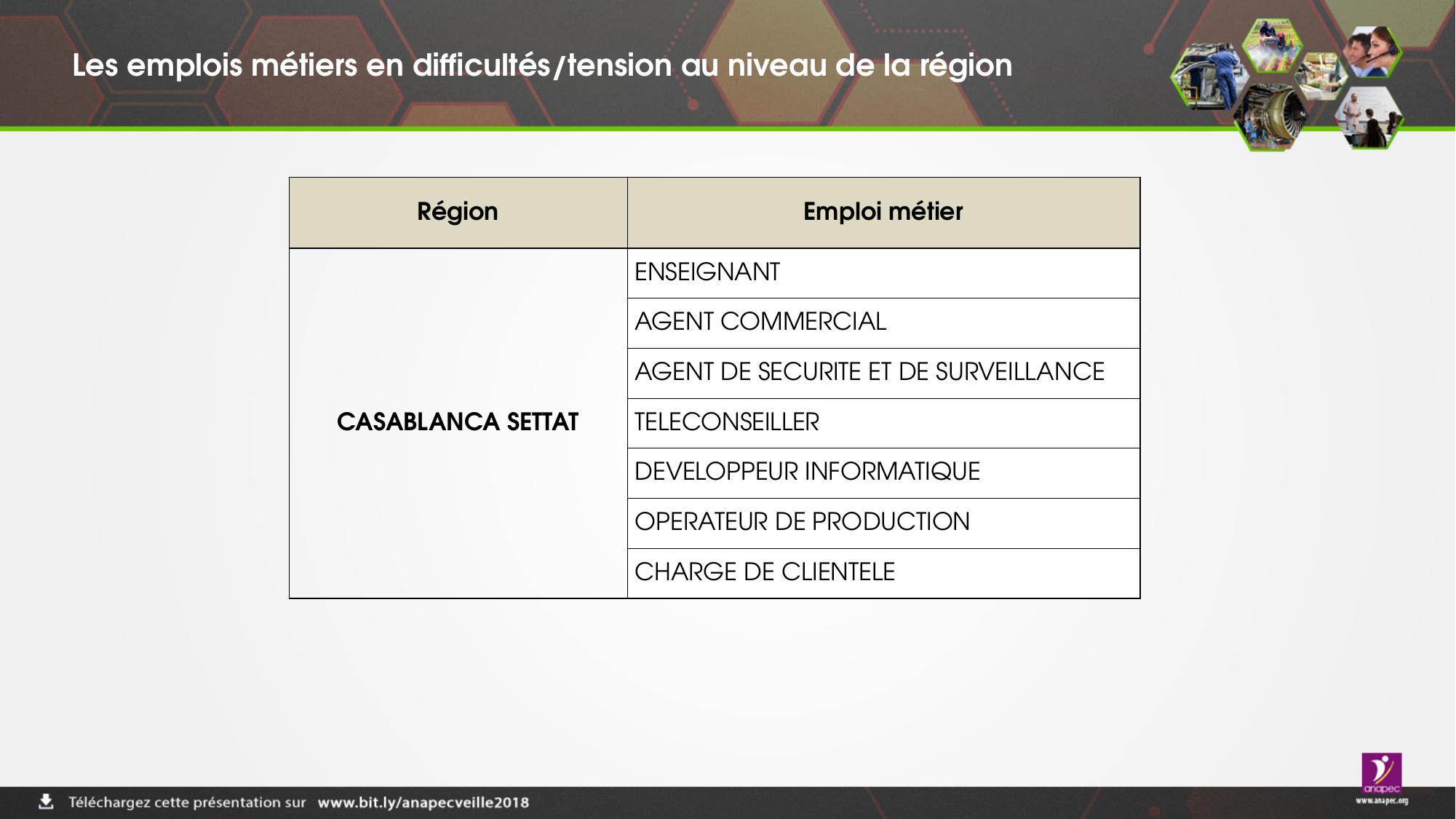

Les emplois métiers en difficultés/tension au niveau de la région
| Région | Emploi métier |
| --- | --- |
| CASABLANCA SETTAT | ENSEIGNANT |
|  | AGENT COMMERCIAL |
|  | AGENT DE SECURITE ET DE SURVEILLANCE |
|  | TELECONSEILLER |
|  | DEVELOPPEUR INFORMATIQUE |
|  | OPERATEUR DE PRODUCTION |
|  | CHARGE DE CLIENTELE |